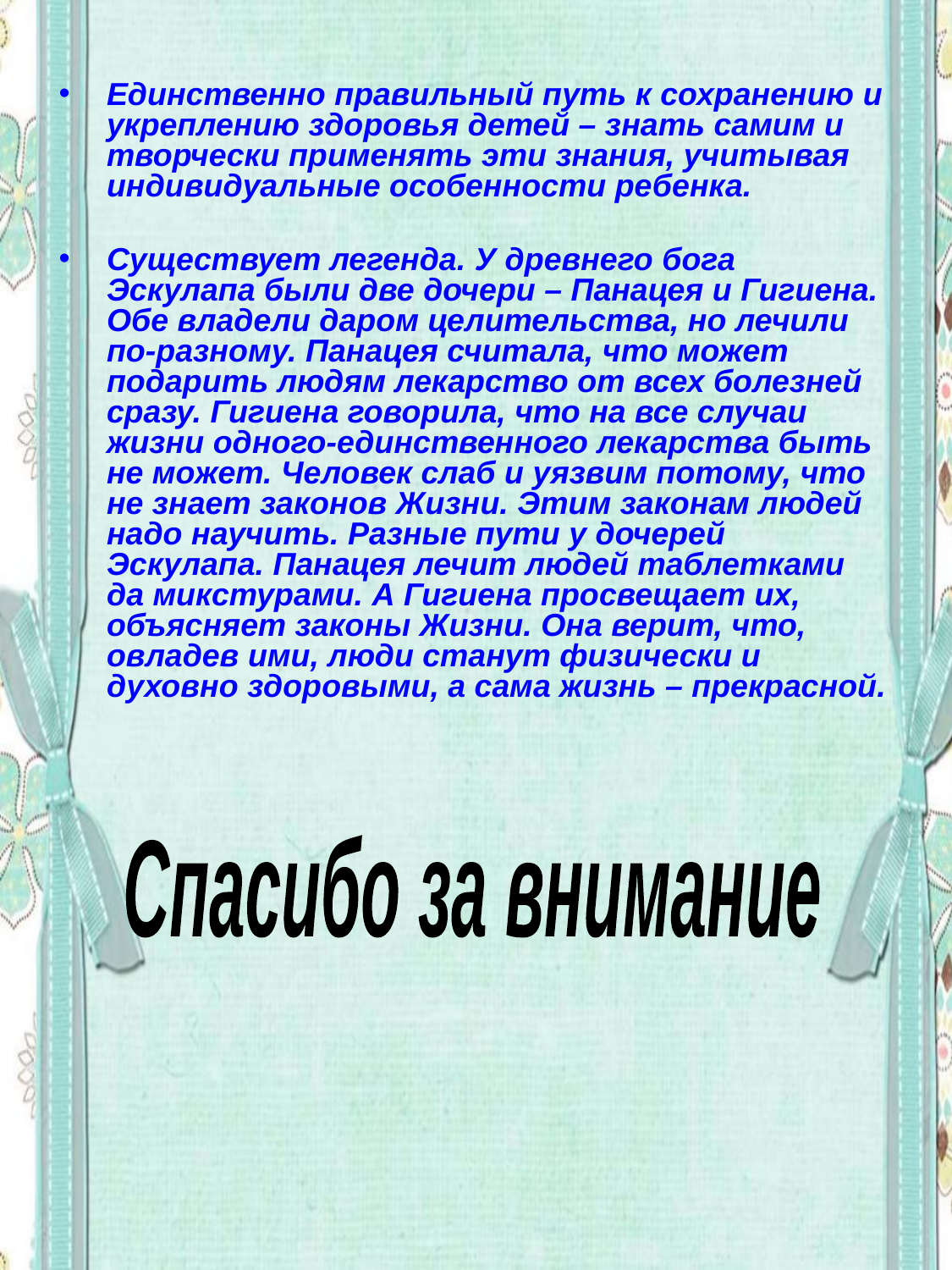

Единственно правильный путь к сохранению и укреплению здоровья детей – знать самим и творчески применять эти знания, учитывая индивидуальные особенности ребенка.

Существует легенда. У древнего бога Эскулапа были две дочери – Панацея и Гигиена. Обе владели даром целительства, но лечили по-разному. Панацея считала, что может подарить людям лекарство от всех болезней сразу. Гигиена говорила, что на все случаи жизни одного-единственного лекарства быть не может. Человек слаб и уязвим потому, что не знает законов Жизни. Этим законам людей надо научить. Разные пути у дочерей Эскулапа. Панацея лечит людей таблетками да микстурами. А Гигиена просвещает их, объясняет законы Жизни. Она верит, что, овладев ими, люди станут физически и духовно здоровыми, а сама жизнь – прекрасной.
 Спасибо за внимание